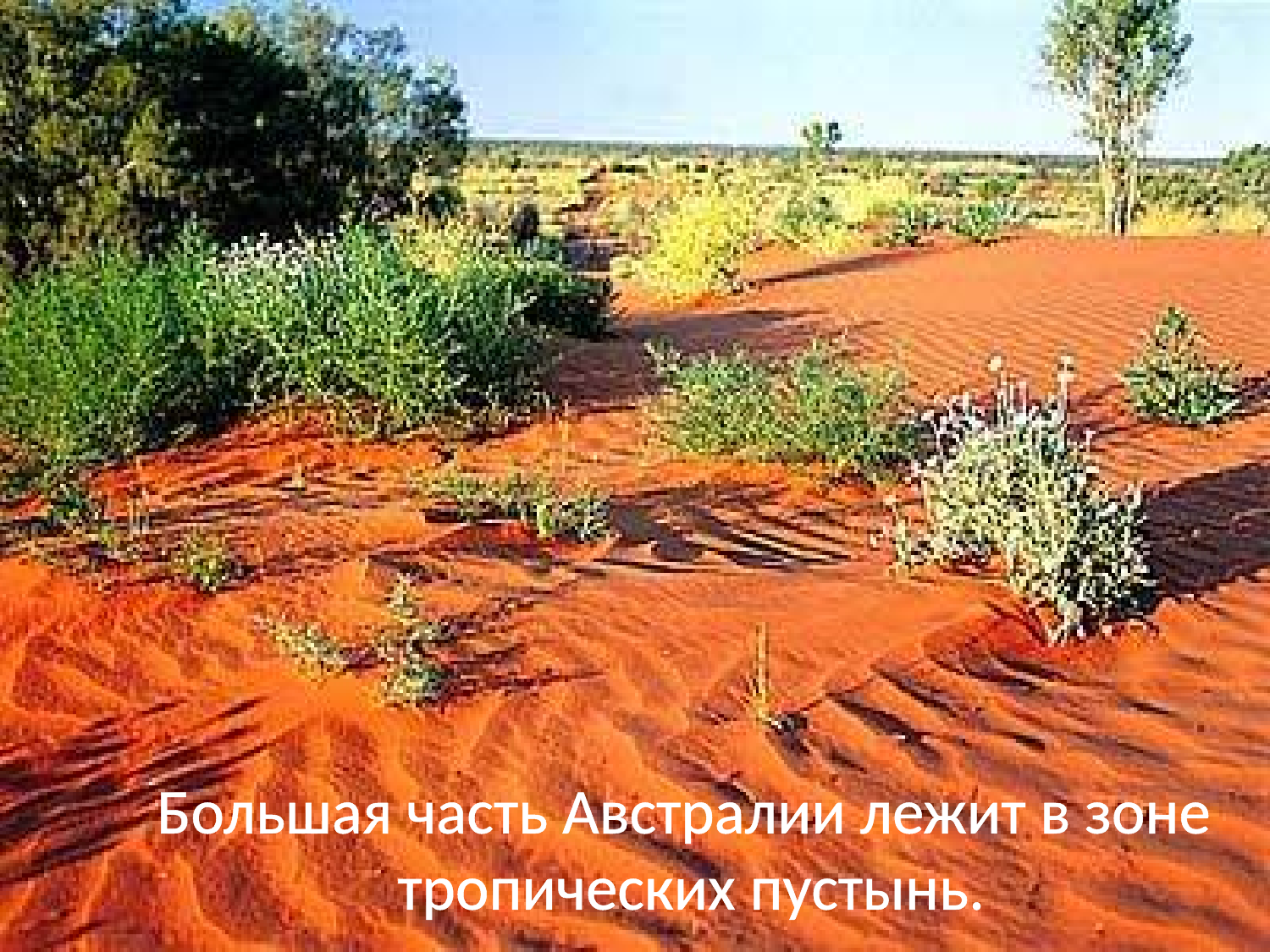

Большая часть Австралии лежит в зоне
тропических пустынь.